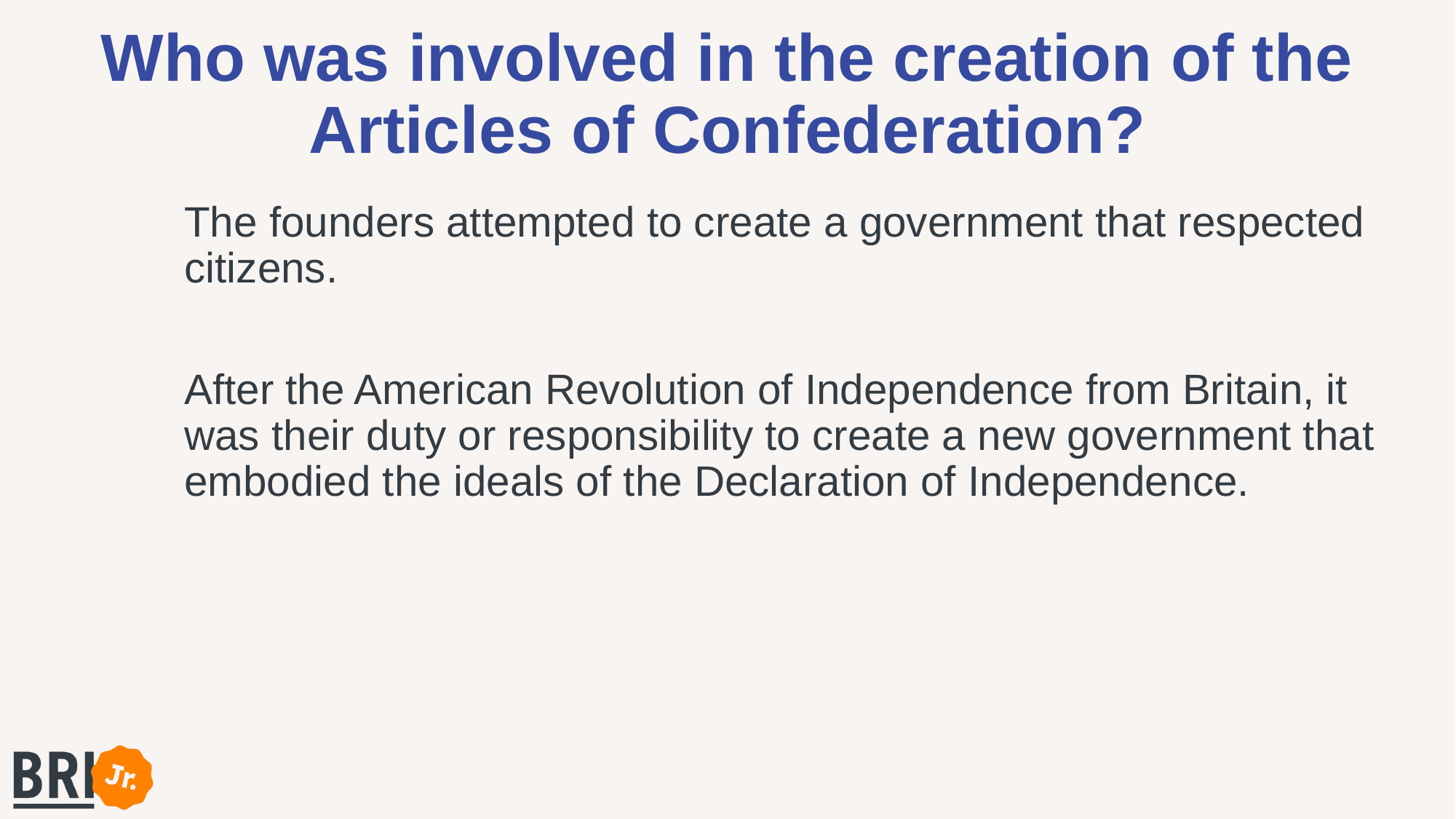

# Who was involved in the creation of the Articles of Confederation?
The founders attempted to create a government that respected citizens.

After the American Revolution of Independence from Britain, it was their duty or responsibility to create a new government that embodied the ideals of the Declaration of Independence.